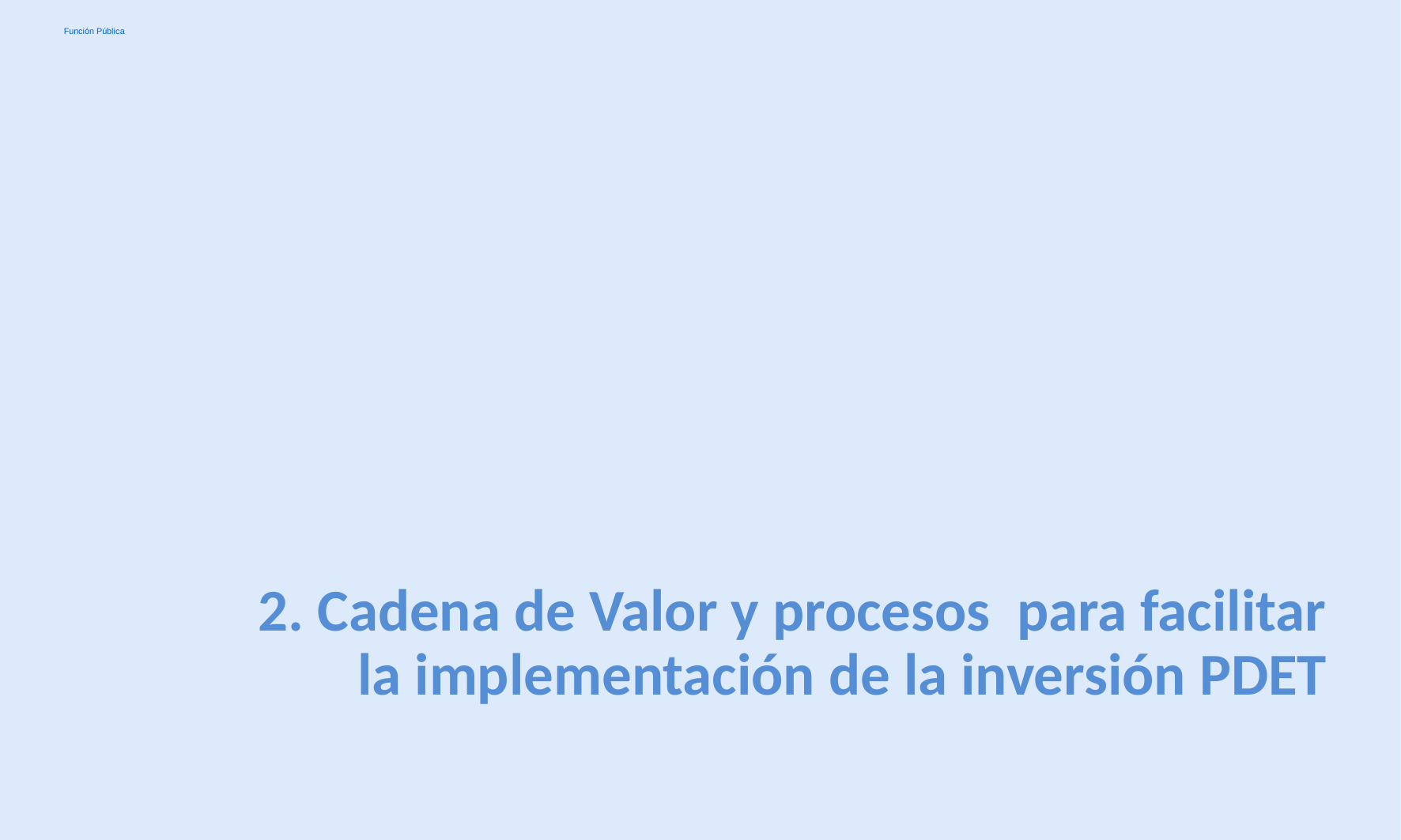

# 2. Cadena de Valor y procesos  para facilitar la implementación de la inversión PDET